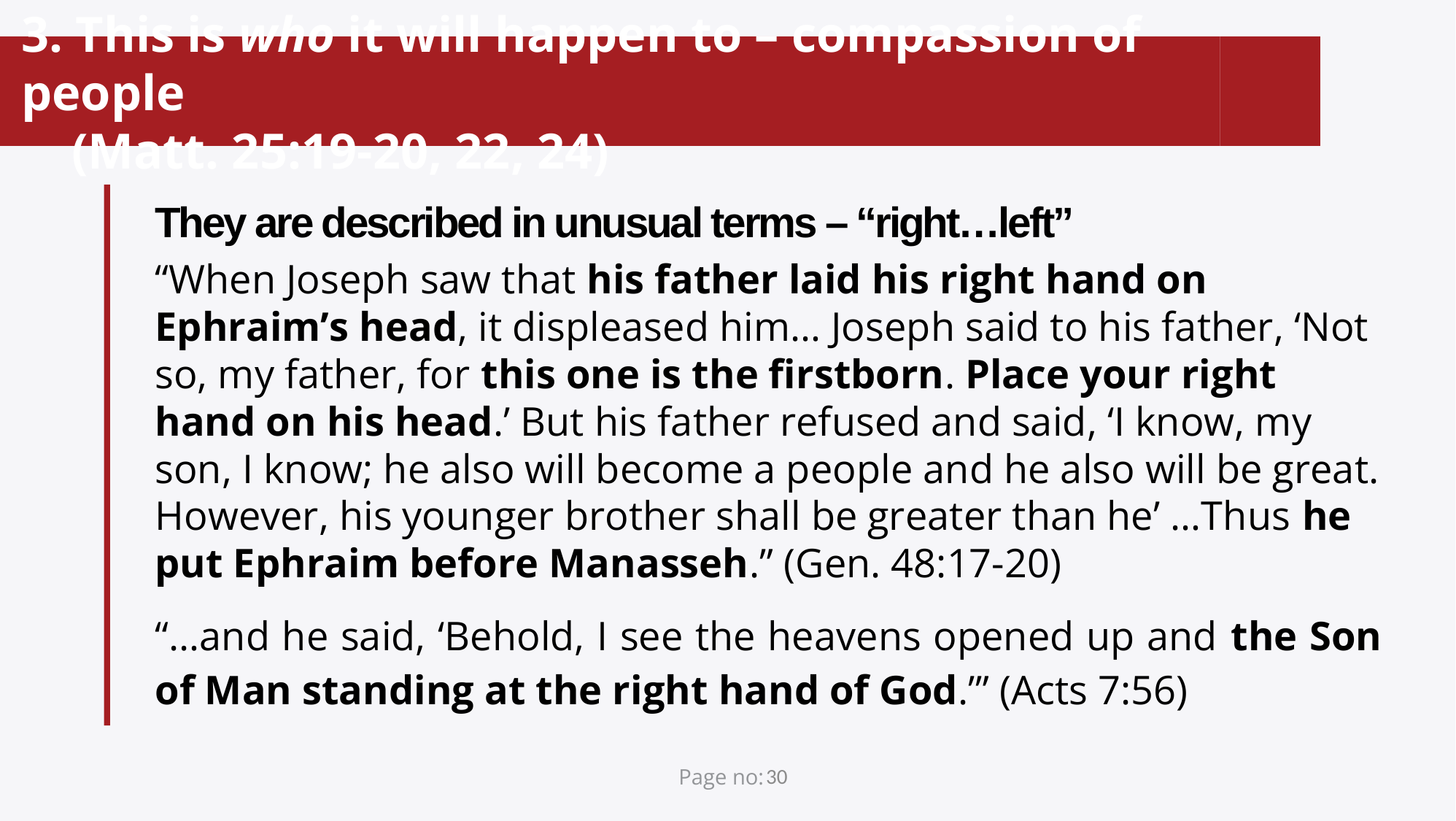

# 3. This is who it will happen to – compassion of people (Matt. 25:19-20, 22, 24)
They are described in unusual terms – “right…left”
“When Joseph saw that his father laid his right hand on Ephraim’s head, it displeased him… Joseph said to his father, ‘Not so, my father, for this one is the firstborn. Place your right hand on his head.’ But his father refused and said, ‘I know, my son, I know; he also will become a people and he also will be great. However, his younger brother shall be greater than he’ …Thus he put Ephraim before Manasseh.” (Gen. 48:17-20)
“…and he said, ‘Behold, I see the heavens opened up and the Son of Man standing at the right hand of God.’” (Acts 7:56)